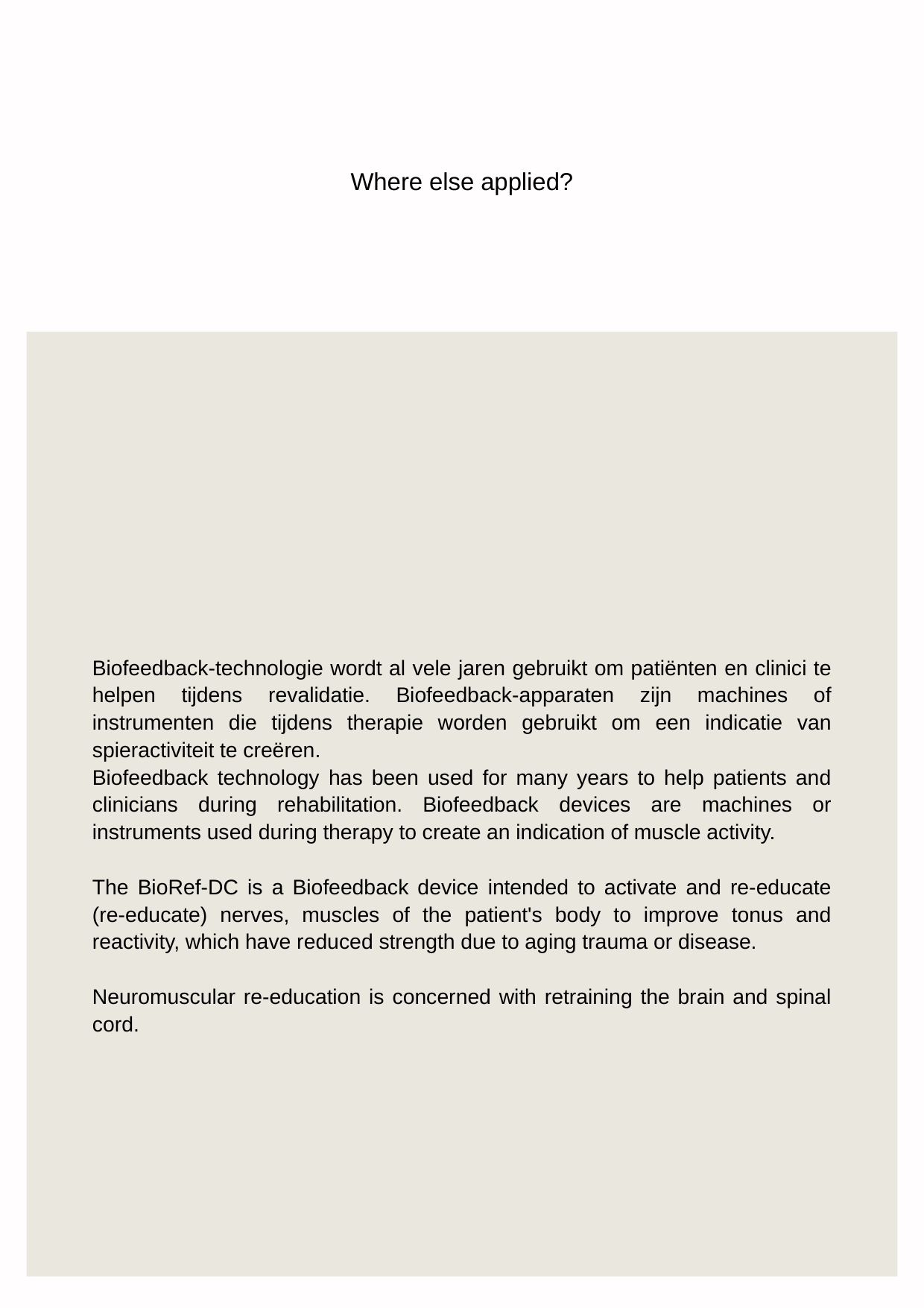

Where else applied?

Biofeedback-technologie wordt al vele jaren gebruikt om patiënten en clinici te helpen tijdens revalidatie. Biofeedback-apparaten zijn machines of instrumenten die tijdens therapie worden gebruikt om een indicatie van spieractiviteit te creëren.
Biofeedback technology has been used for many years to help patients and clinicians during rehabilitation. Biofeedback devices are machines or instruments used during therapy to create an indication of muscle activity.

The BioRef-DC is a Biofeedback device intended to activate and re-educate (re-educate) nerves, muscles of the patient's body to improve tonus and reactivity, which have reduced strength due to aging trauma or disease.

Neuromuscular re-education is concerned with retraining the brain and spinal cord.